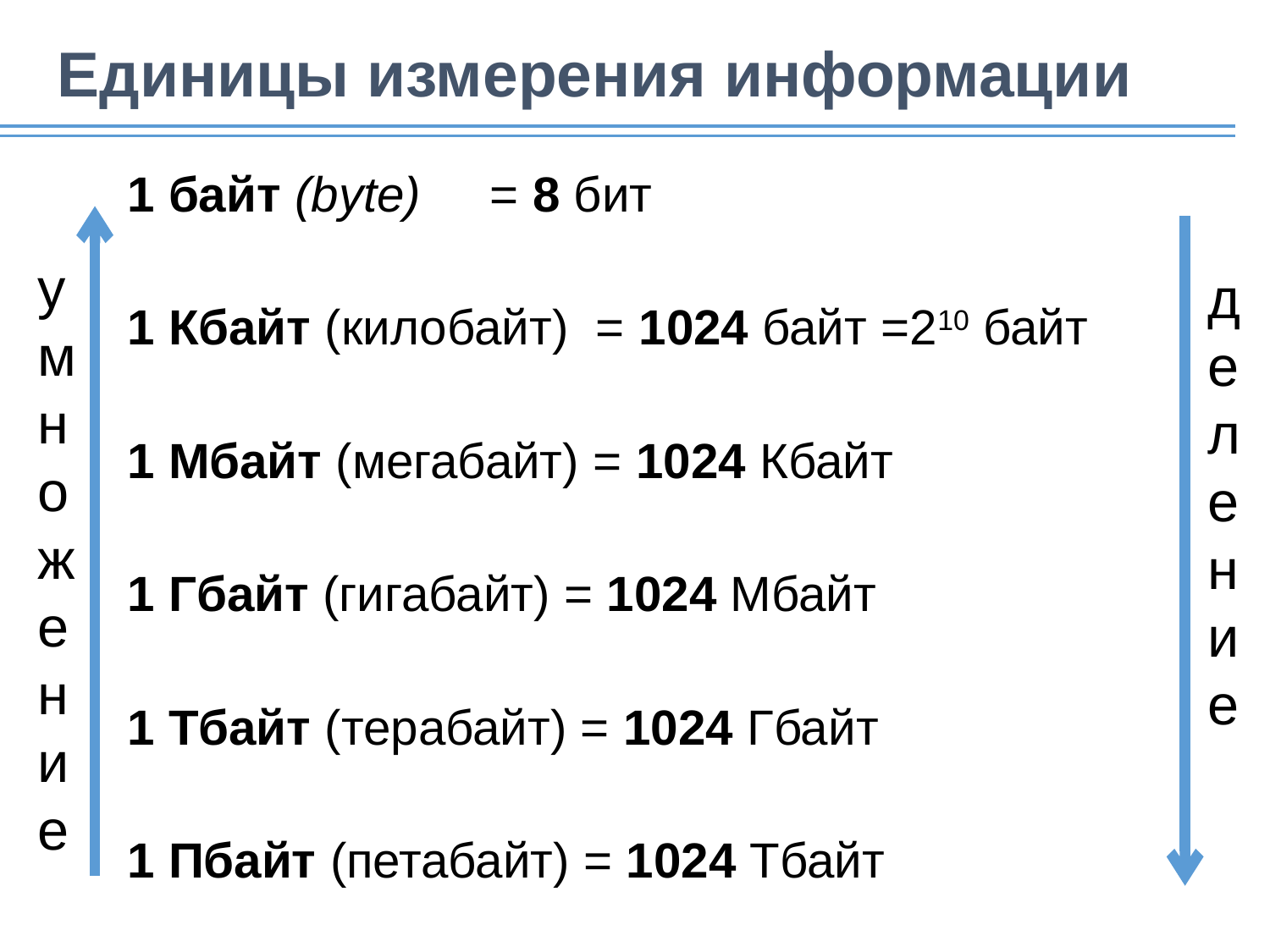

Единицы измерения информации
1 байт (bytе)     = 8 бит
1 Кбайт (килобайт)  = 1024 байт =210 байт
1 Мбайт (мегабайт) = 1024 Кбайт
1 Гбайт (гигабайт) = 1024 Мбайт
1 Тбайт (терабайт) = 1024 Гбайт
1 Пбайт (петабайт) = 1024 Тбайт
умножение
деление